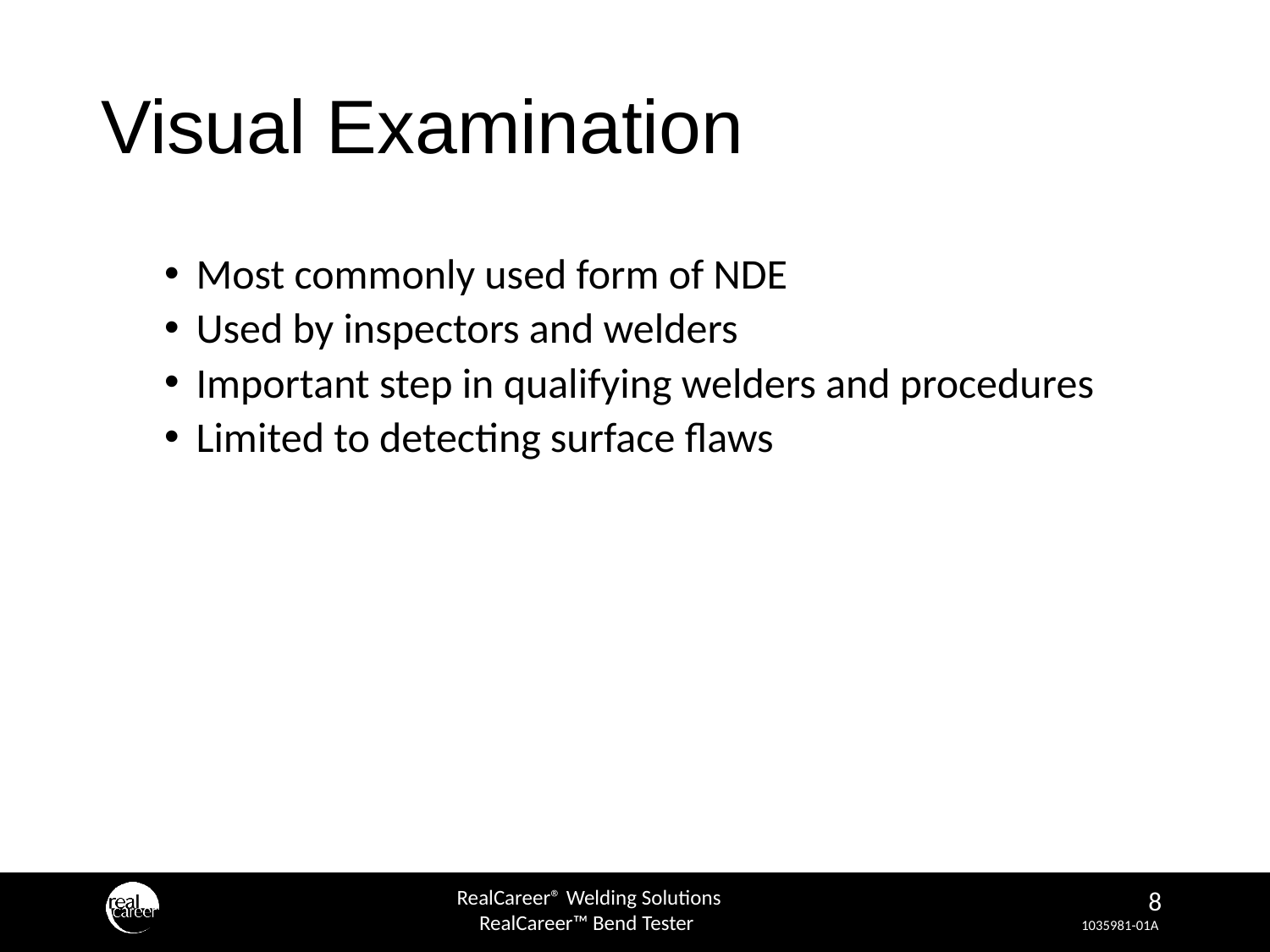

# Visual Examination
Most commonly used form of NDE
Used by inspectors and welders
Important step in qualifying welders and procedures
Limited to detecting surface flaws